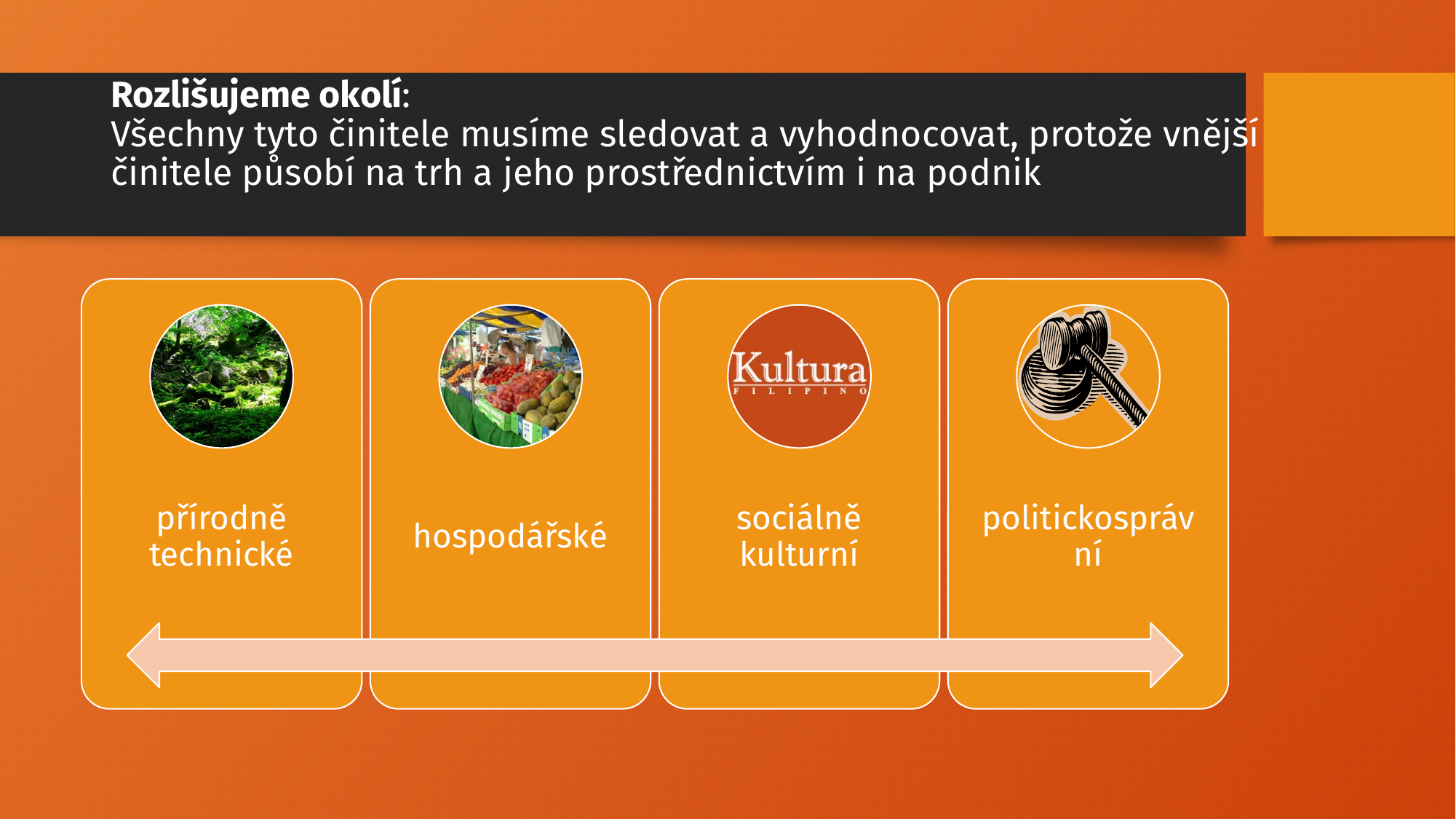

# Rozlišujeme okolí: Všechny tyto činitele musíme sledovat a vyhodnocovat, protože vnější činitele působí na trh a jeho prostřednictvím i na podnik
přírodně technické
hospodářské
sociálně kulturní
politickosprávní